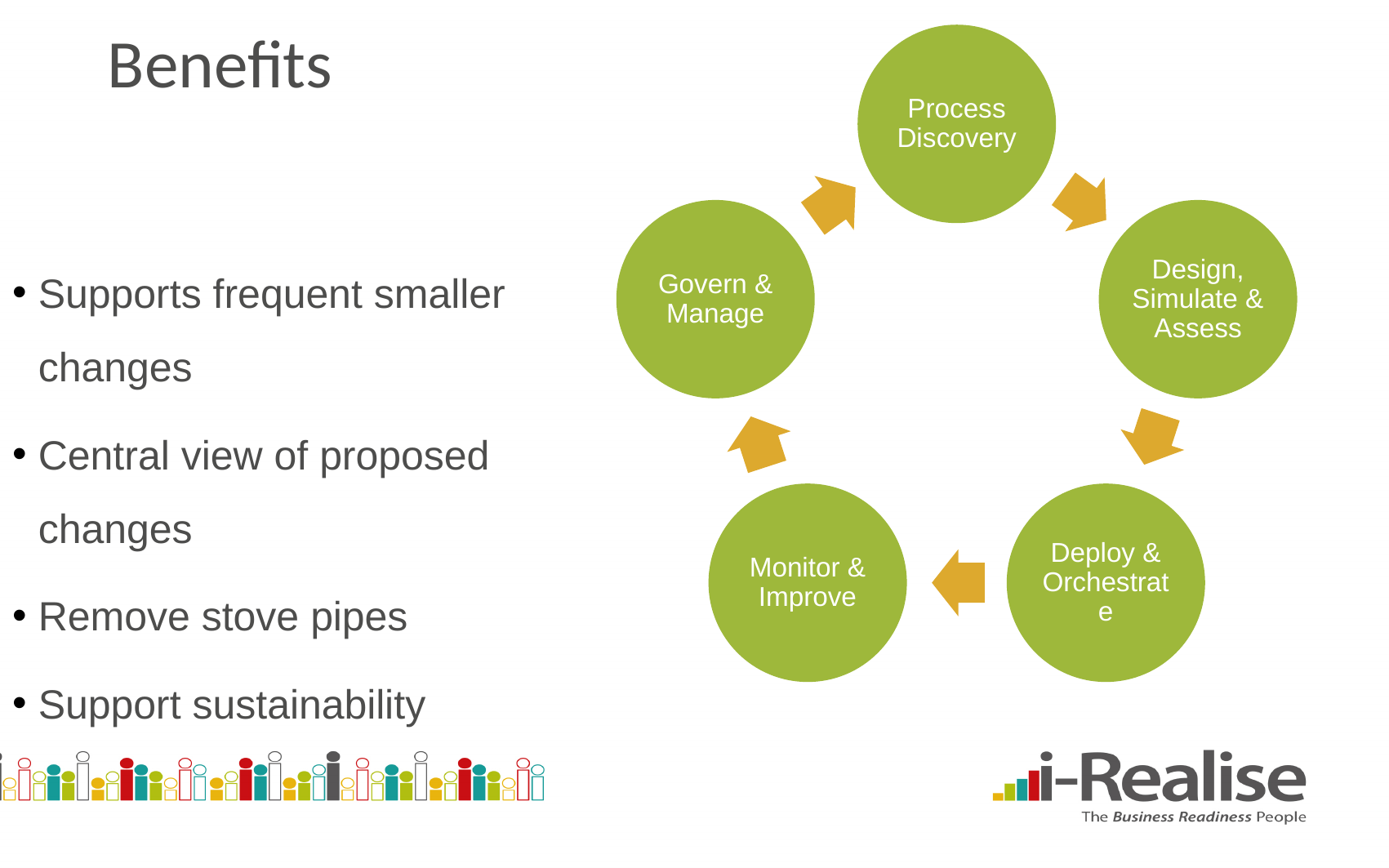

# Benefits
Process Discovery

Govern & Manage
Design, Simulate & Assess
Supports frequent smaller changes
Central view of proposed changes
Remove stove pipes
Support sustainability

Monitor & Improve
Deploy & Orchestrate